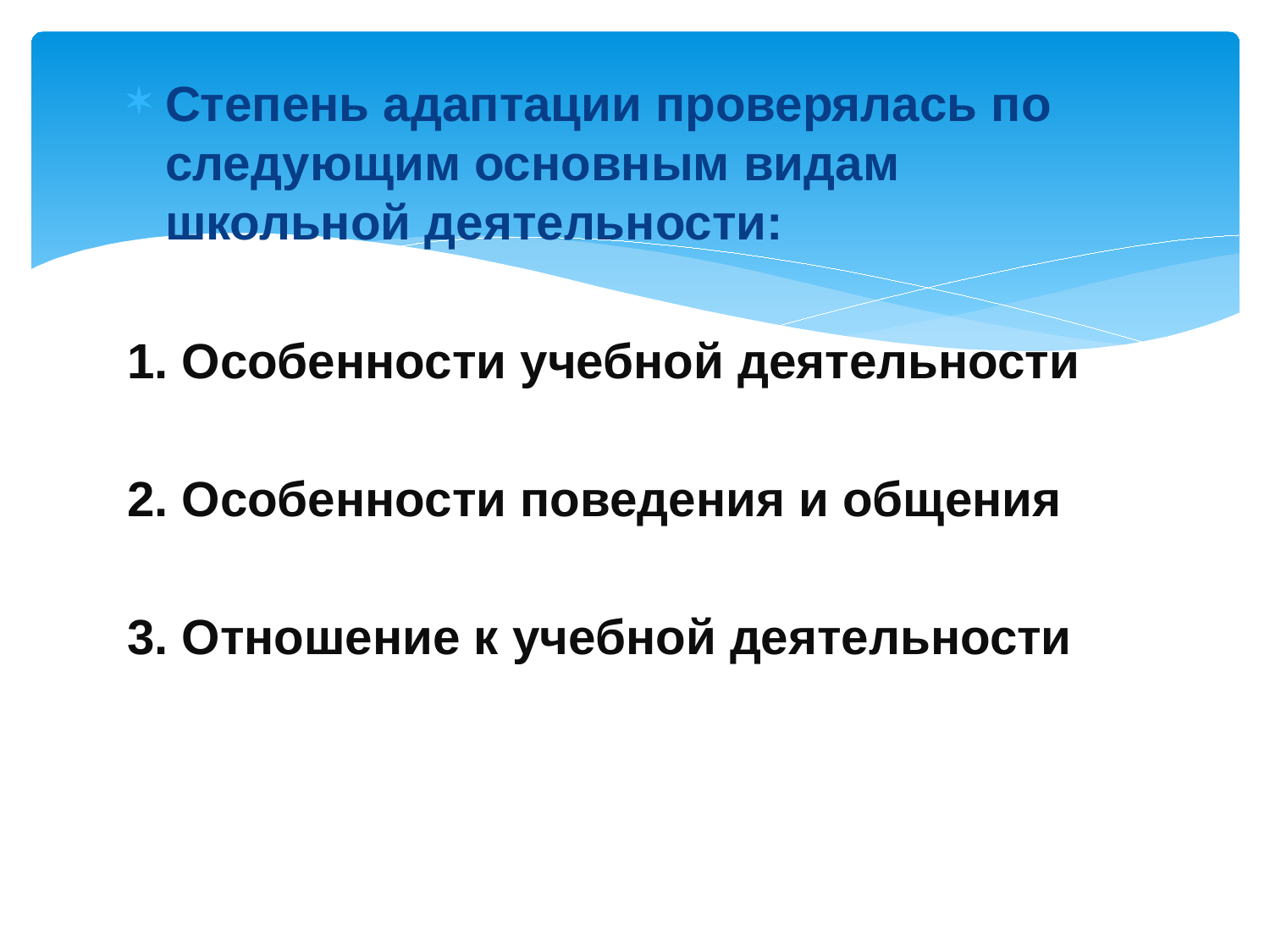

Степень адаптации проверялась по следующим основным видам школьной деятельности:

1. Особенности учебной деятельности

2. Особенности поведения и общения

3. Отношение к учебной деятельности